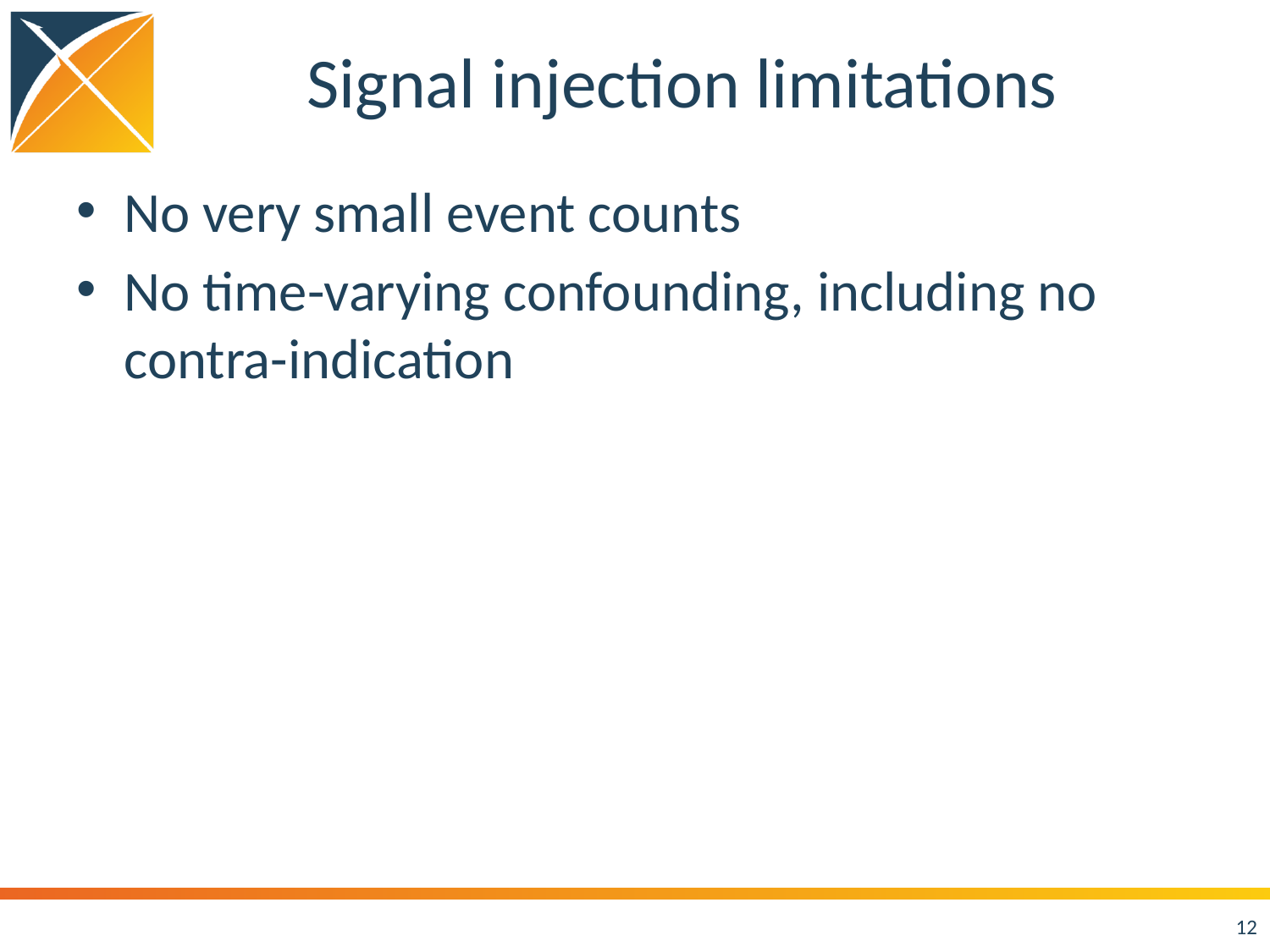

# Signal injection limitations
No very small event counts
No time-varying confounding, including no contra-indication
12